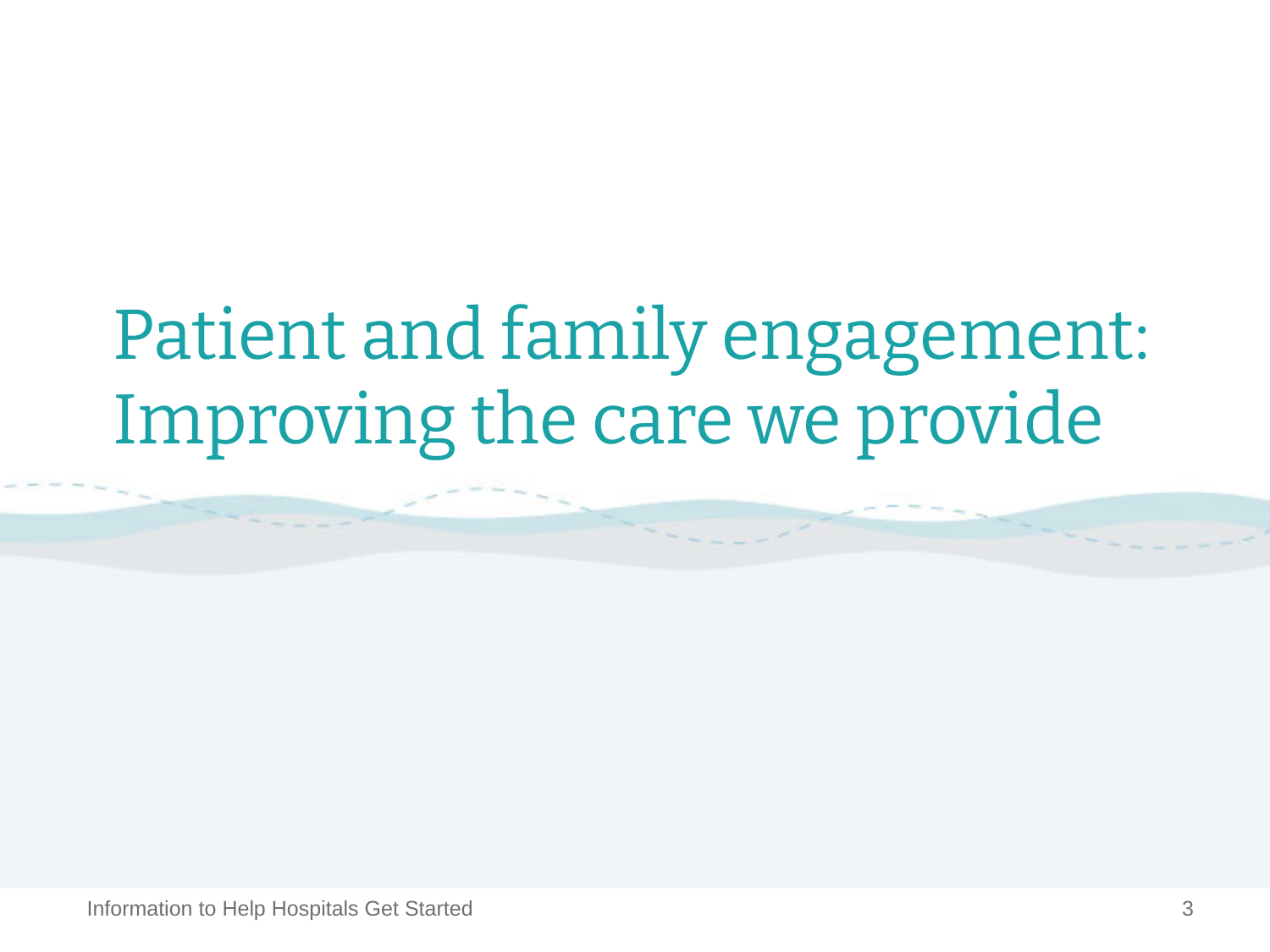

# Patient and family engagement: Improving the care we provide
Information to Help Hospitals Get Started
3